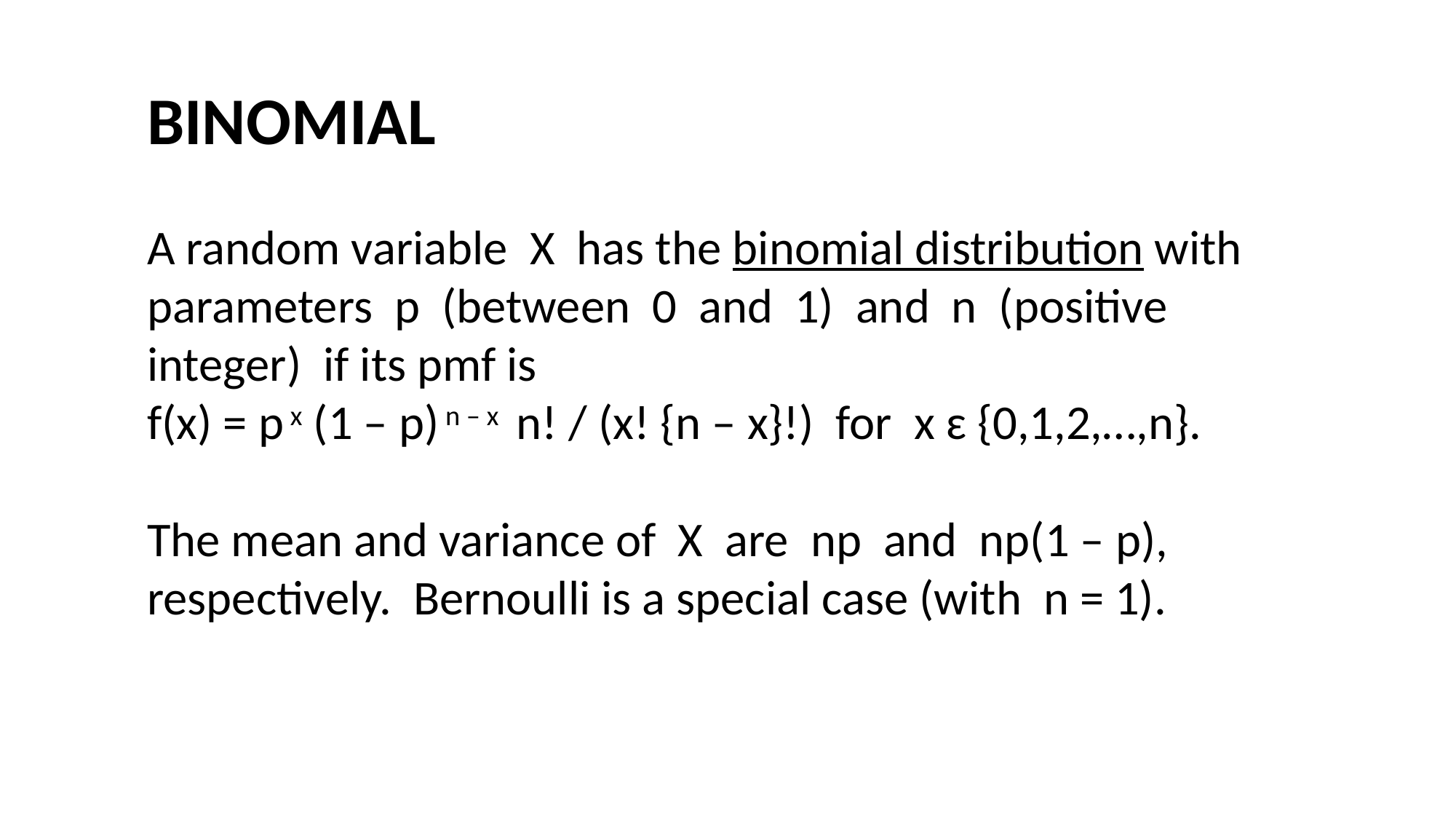

#
BINOMIAL

A random variable  X  has the binomial distribution with parameters  p  (between  0  and  1)  and  n  (positive integer)  if its pmf is
f(x) = p x (1 – p) n – x  n! / (x! {n – x}!)  for  x ɛ {0,1,2,…,n}.

The mean and variance of  X  are  np  and  np(1 – p),  respectively.  Bernoulli is a special case (with  n = 1).